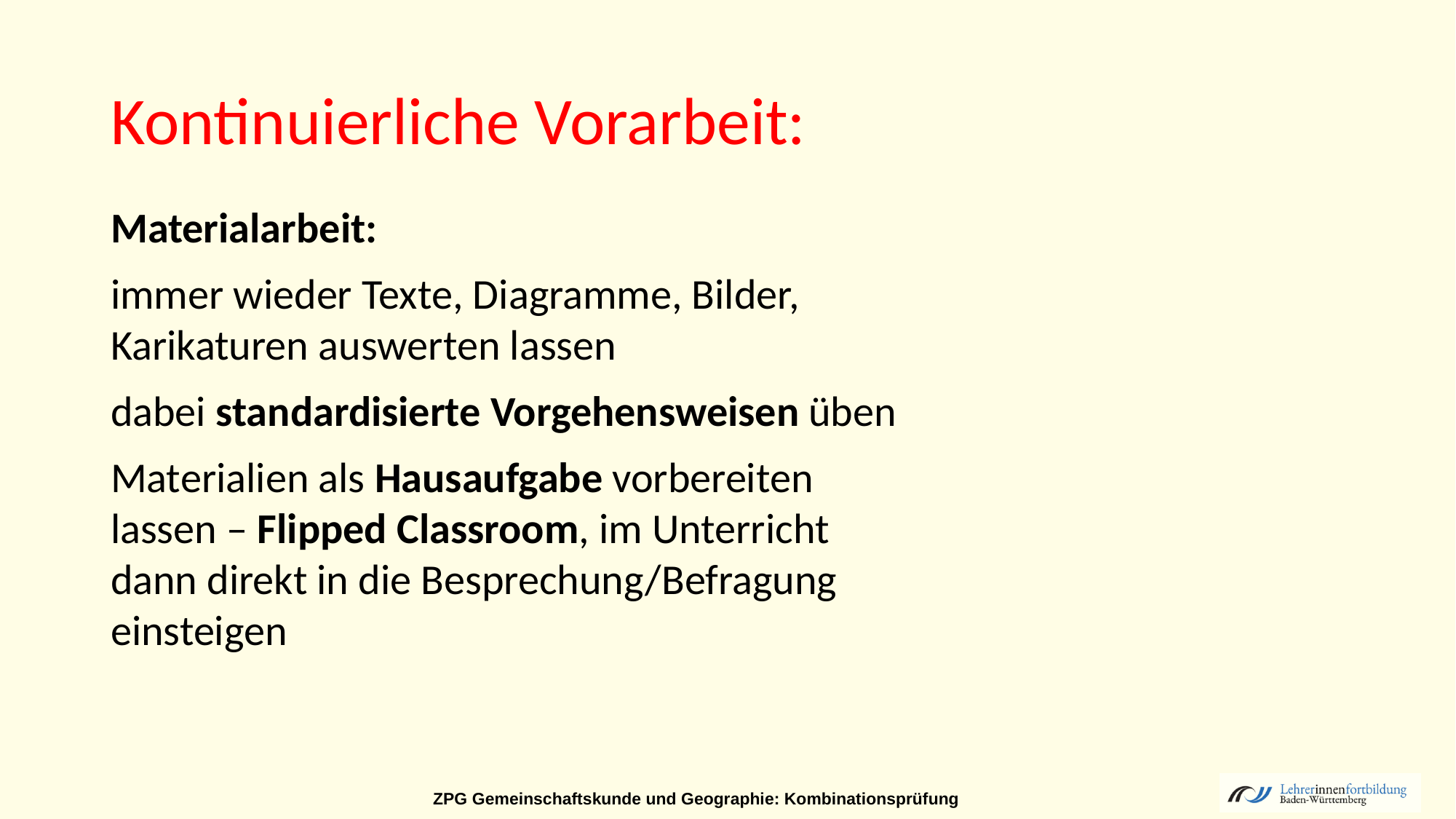

Kontinuierliche Vorarbeit:
Materialarbeit:
immer wieder Texte, Diagramme, Bilder, Karikaturen auswerten lassen
dabei standardisierte Vorgehensweisen üben
Materialien als Hausaufgabe vorbereiten lassen – Flipped Classroom, im Unterricht dann direkt in die Besprechung/Befragung einsteigen